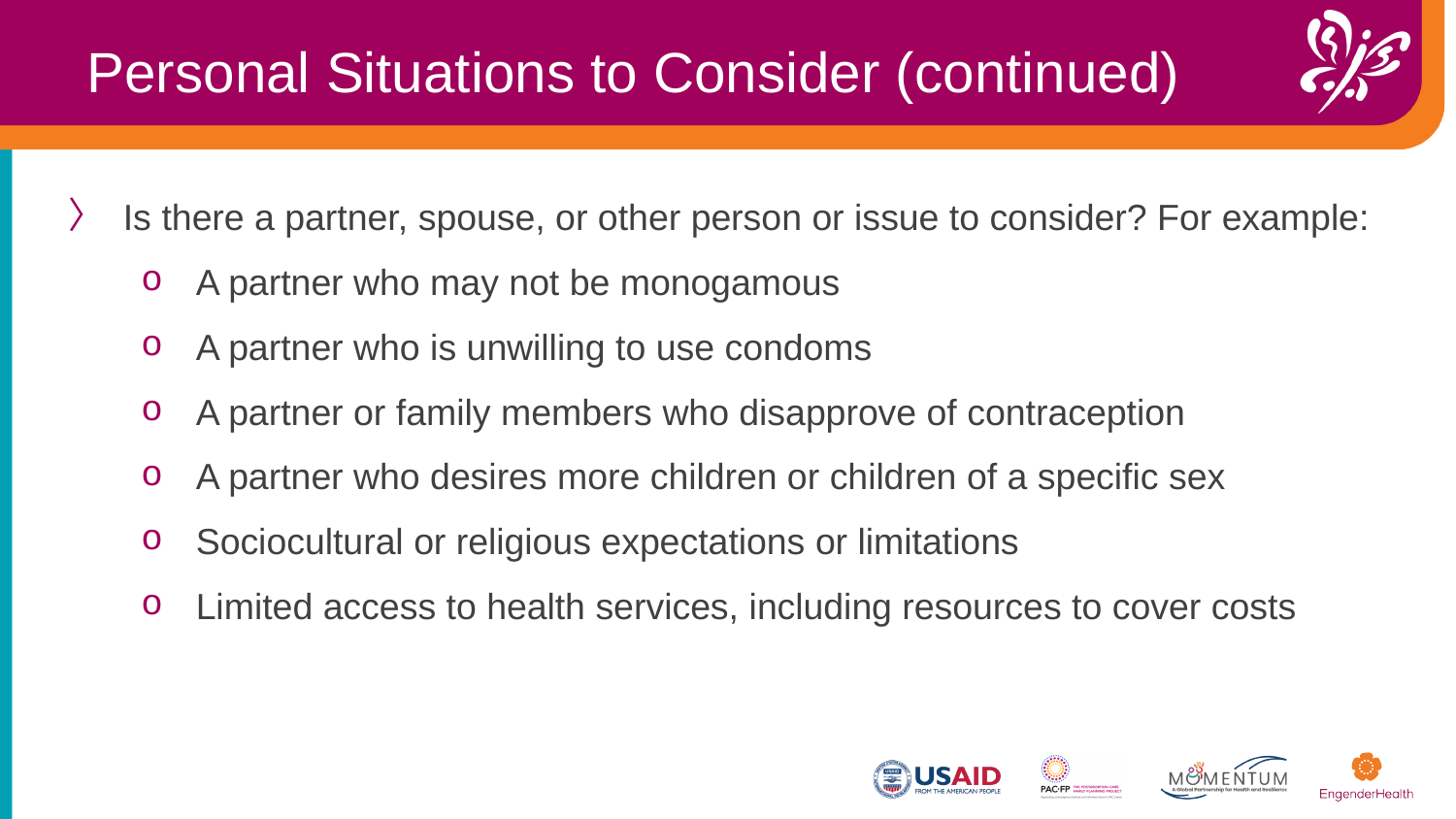

Personal Situations to Consider (continued)
Is there a partner, spouse, or other person or issue to consider? For example:
A partner who may not be monogamous
A partner who is unwilling to use condoms
A partner or family members who disapprove of contraception
A partner who desires more children or children of a specific sex
Sociocultural or religious expectations or limitations
Limited access to health services, including resources to cover costs